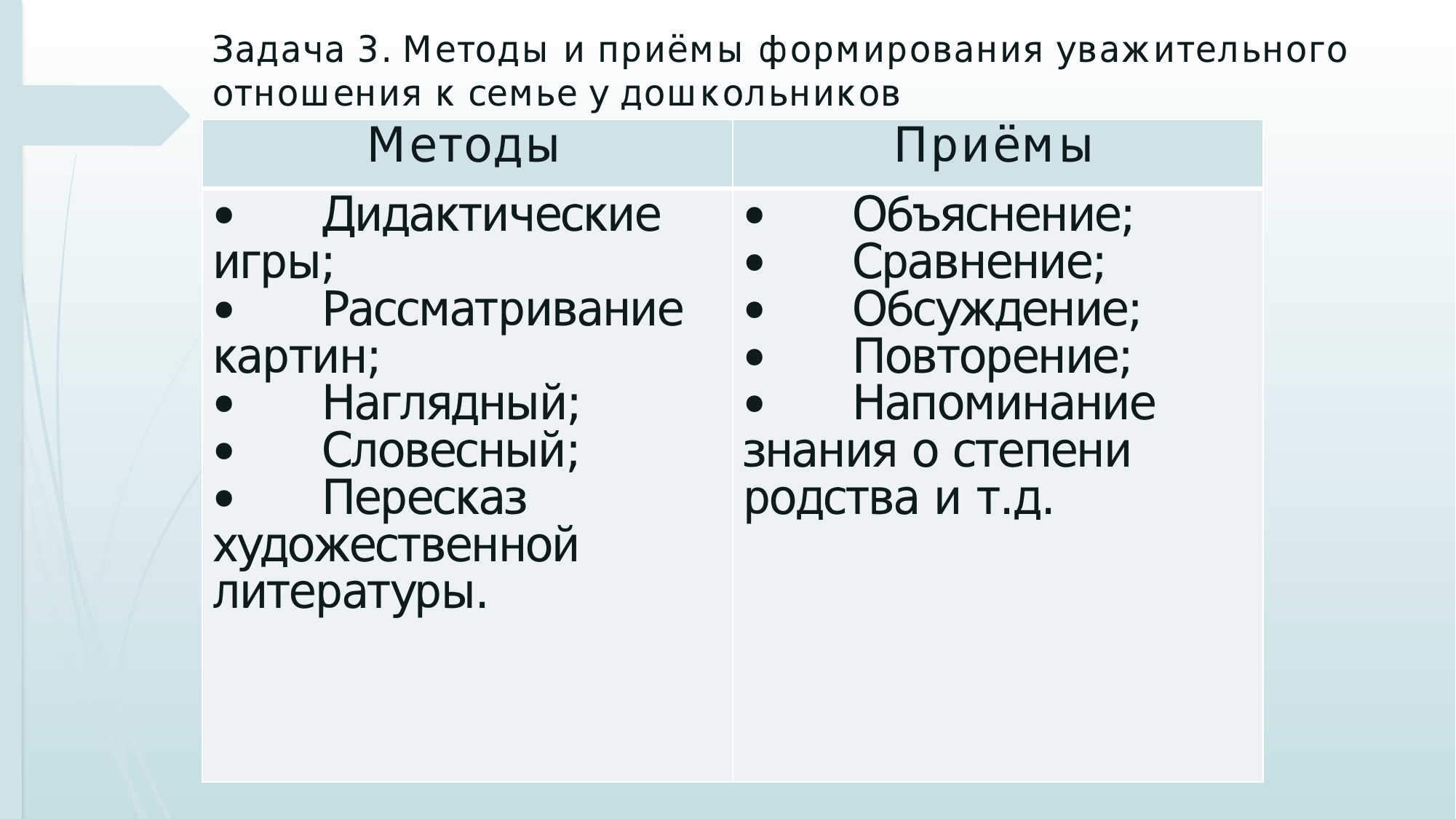

Задача 3. Методы и приёмы формирования уважительного отношения к семье у дошкольников
| Методы | Приёмы |
| --- | --- |
| • Дидактические игры; • Рассматривание картин; • Наглядный; • Словесный; • Пересказ художественной литературы. | • Объяснение; • Сравнение; • Обсуждение; • Повторение; • Напоминание знания о степени родства и т.д. |